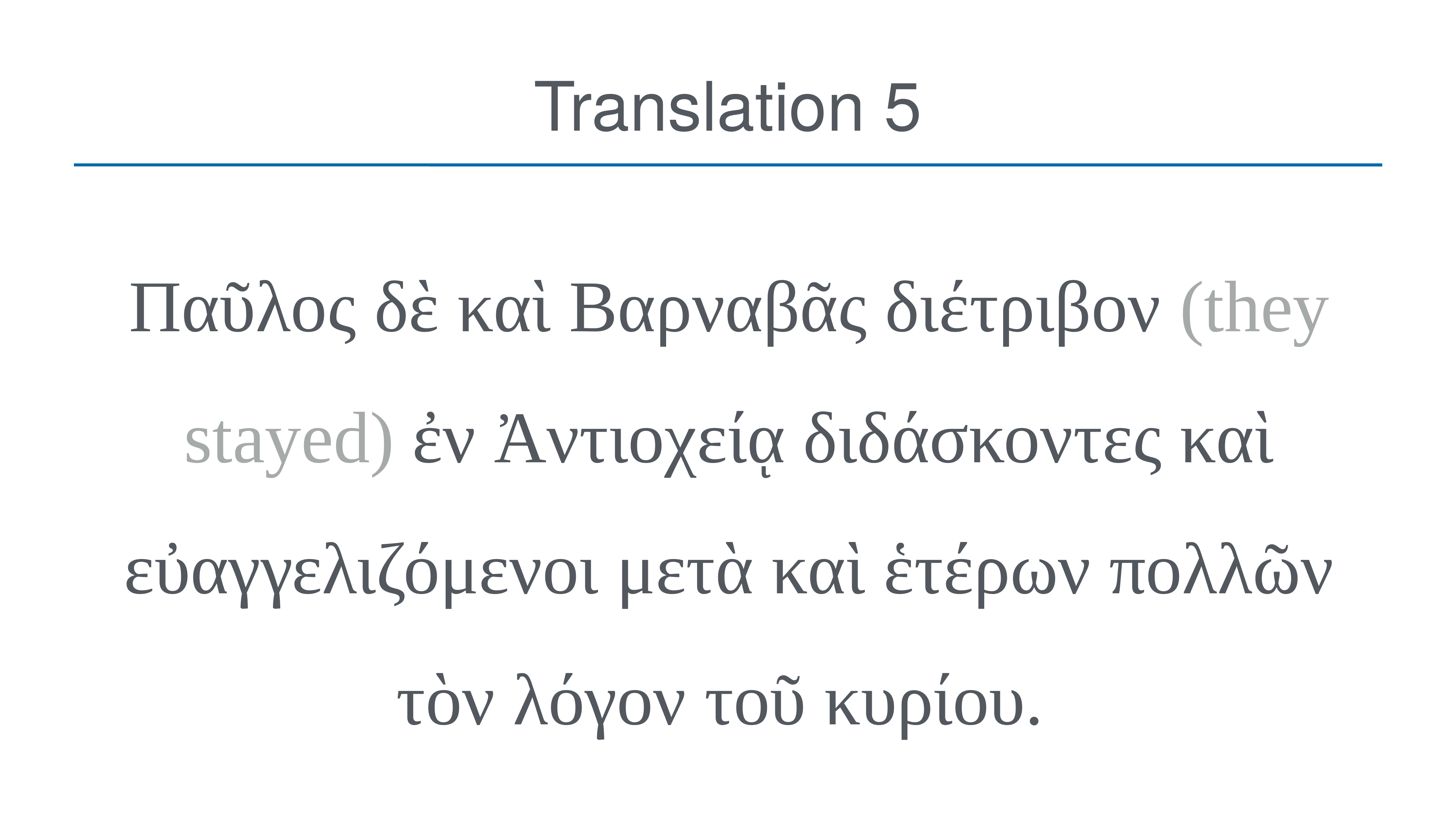

# Translation 5
Παῦλος δὲ καὶ Βαρναβᾶς διέτριβον (they stayed) ἐν Ἀντιοχείᾳ διδάσκοντες καὶ εὐαγγελιζόμενοι μετὰ καὶ ἑτέρων πολλῶν τὸν λόγον τοῦ κυρίου.